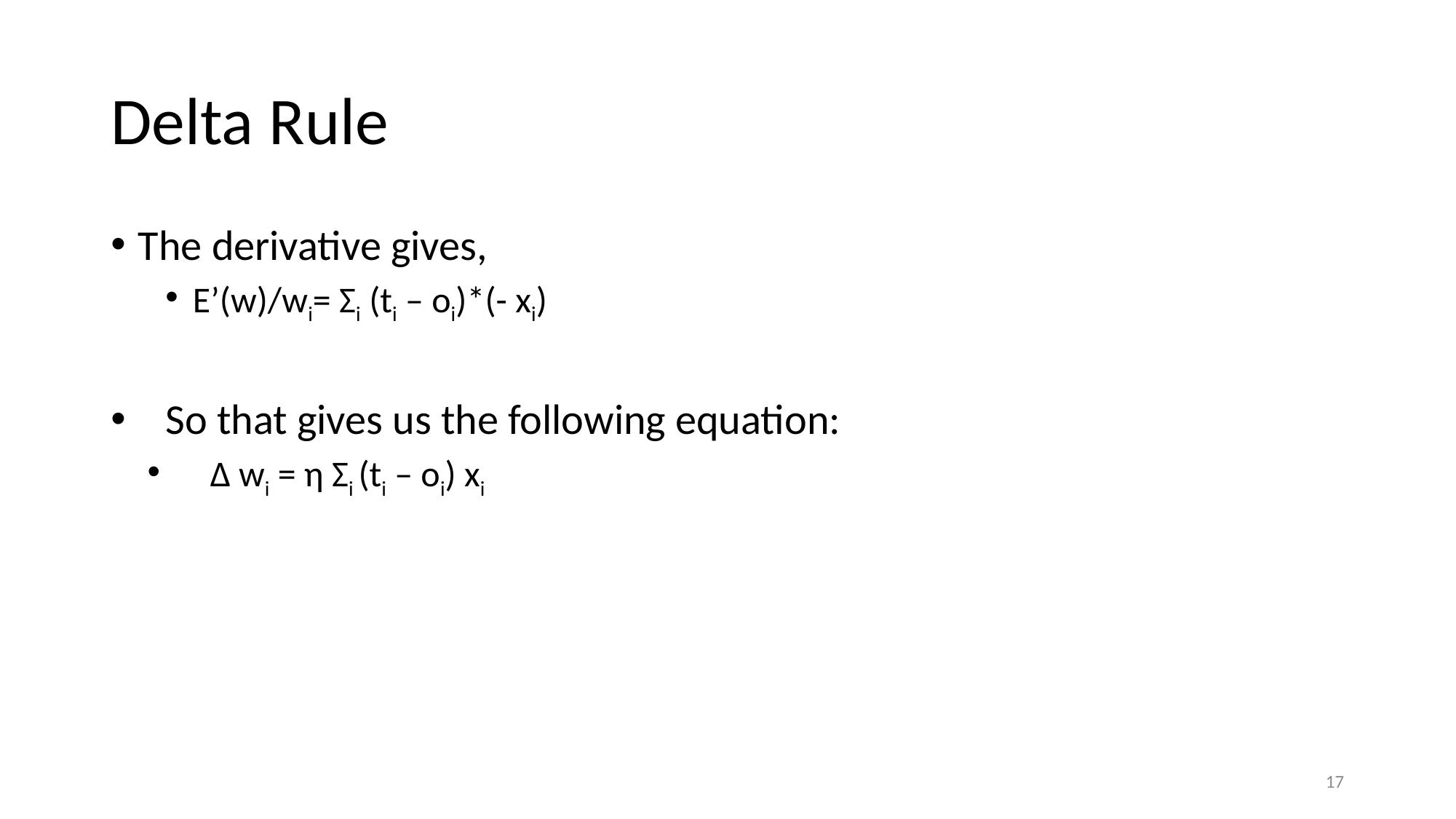

# Delta Rule
The derivative gives,
E’(w)/wi= Σi (ti – oi)*(- xi)

So that gives us the following equation:
 ∆ wi = η Σi (ti – oi) xi
17